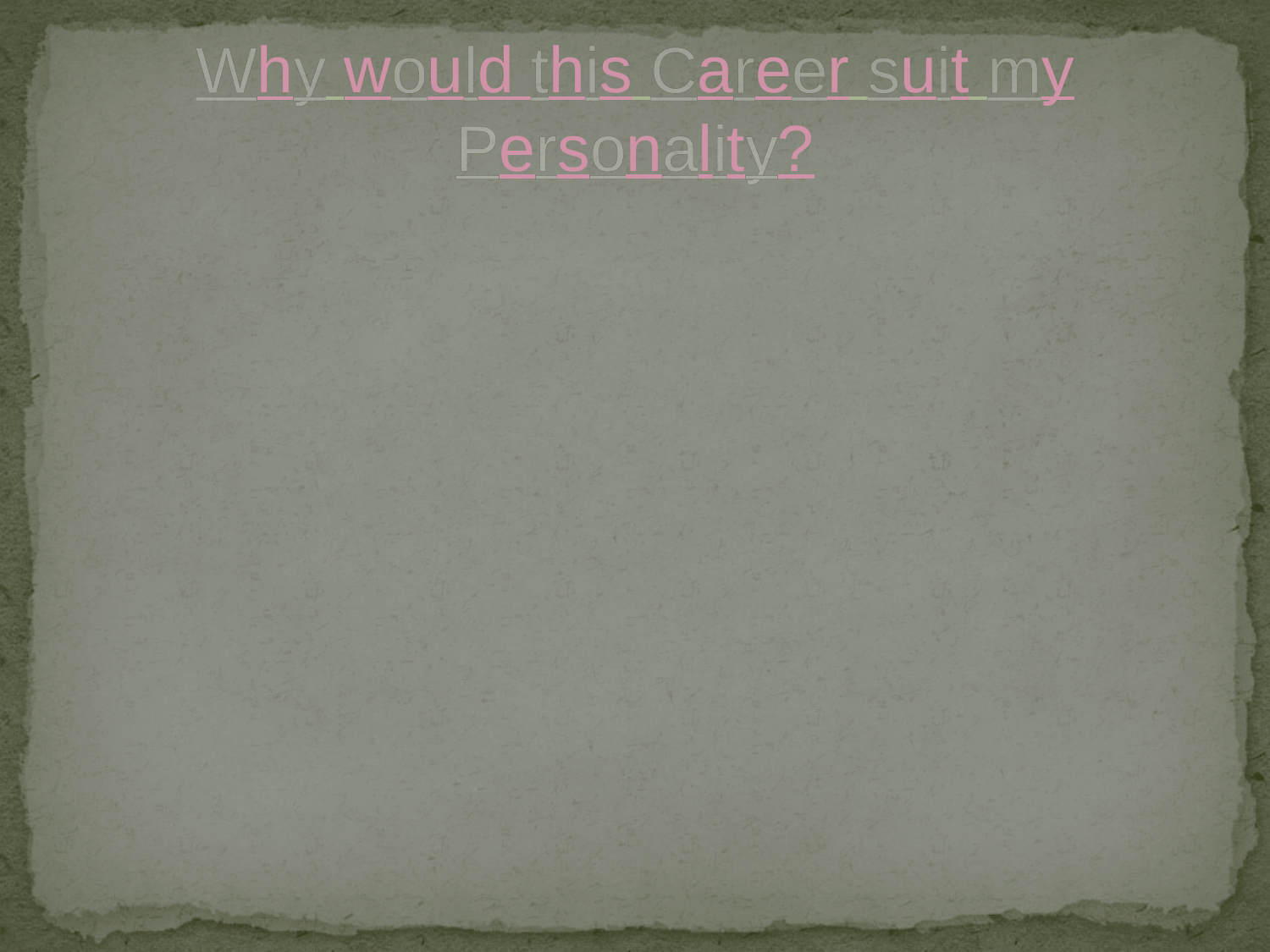

# Why would this Career suit my Personality?